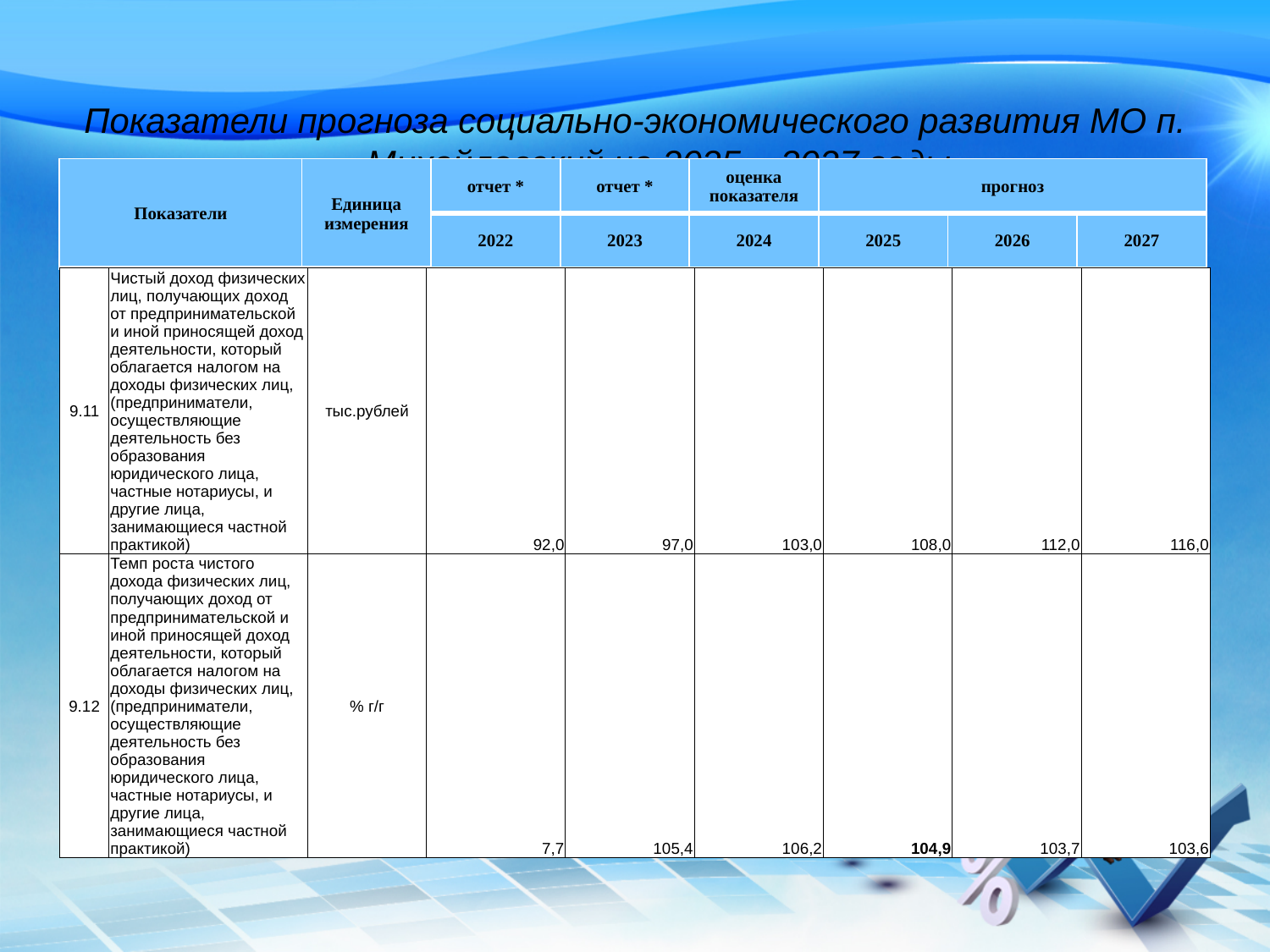

# Показатели прогноза социально-экономического развития МО п. Михайловский на 2025 – 2027 годы
| Показатели | Единица измерения | отчет \* | отчет \* | оценка показателя | прогноз |  |  |
| --- | --- | --- | --- | --- | --- | --- | --- |
|  |  | 2022 | 2023 | 2024 | 2025 | 2026 | 2027 |

| 9.11 | Чистый доход физических лиц, получающих доход от предпринимательской и иной приносящей доход деятельности, который облагается налогом на доходы физических лиц, (предприниматели, осуществляющие деятельность без образования юридического лица, частные нотариусы, и другие лица, занимающиеся частной практикой) | тыс.рублей | 92,0 | 97,0 | 103,0 | 108,0 | 112,0 | 116,0 |
| --- | --- | --- | --- | --- | --- | --- | --- | --- |
| 9.12 | Темп роста чистого дохода физических лиц, получающих доход от предпринимательской и иной приносящей доход деятельности, который облагается налогом на доходы физических лиц, (предприниматели, осуществляющие деятельность без образования юридического лица, частные нотариусы, и другие лица, занимающиеся частной практикой) | % г/г | 7,7 | 105,4 | 106,2 | 104,9 | 103,7 | 103,6 |